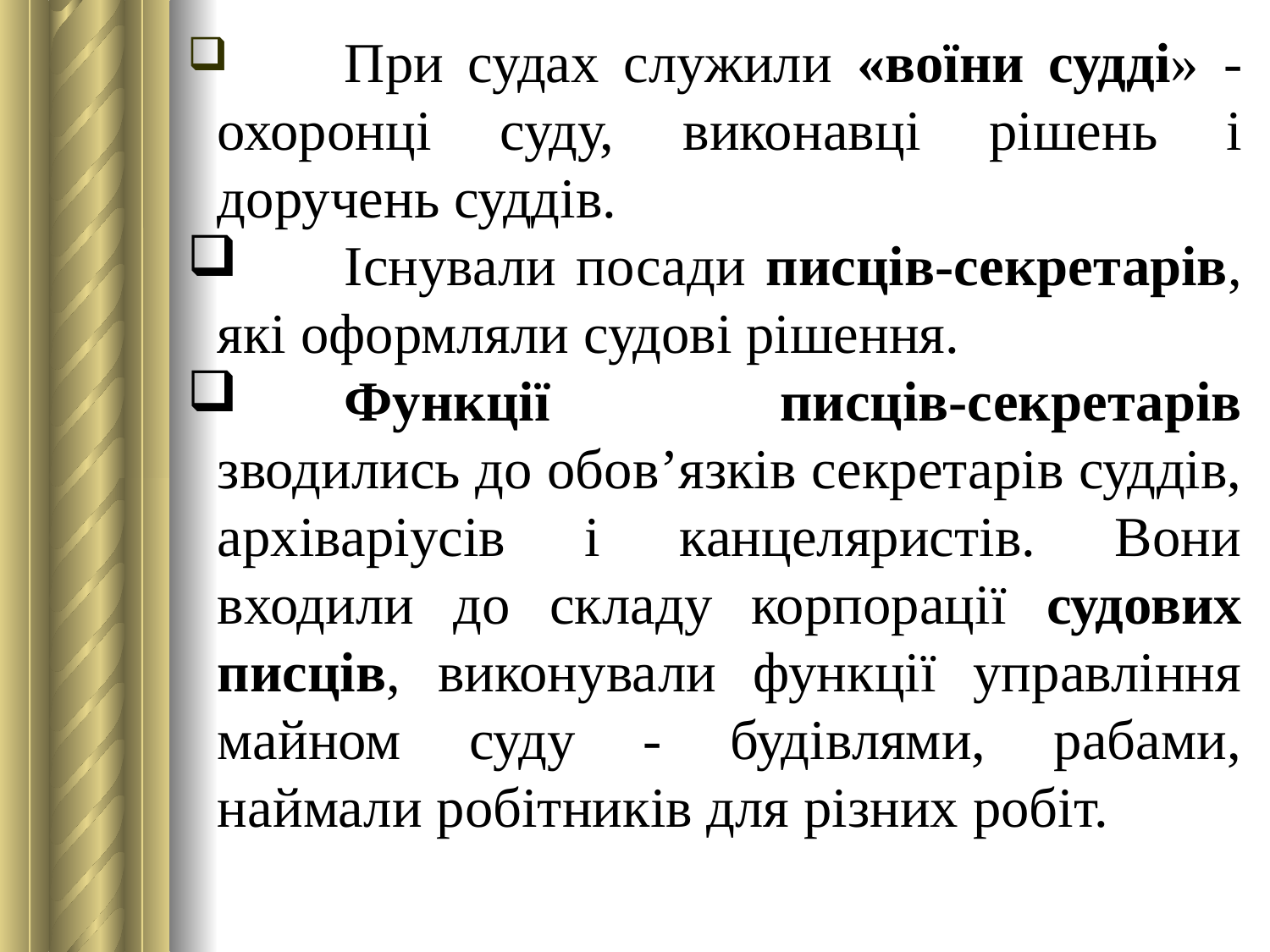

При судах служили «воїни судді» - охоронці суду, виконавці рішень і доручень суддів.
	Існували посади писців-секретарів, які оформляли судові рішення.
	Функції писців-секретарів зводились до обов’язків секретарів суддів, архіваріусів і канцеляристів. Вони входили до складу корпорації судових писців, виконували функції управління майном суду - будівлями, рабами, наймали робітників для різних робіт.